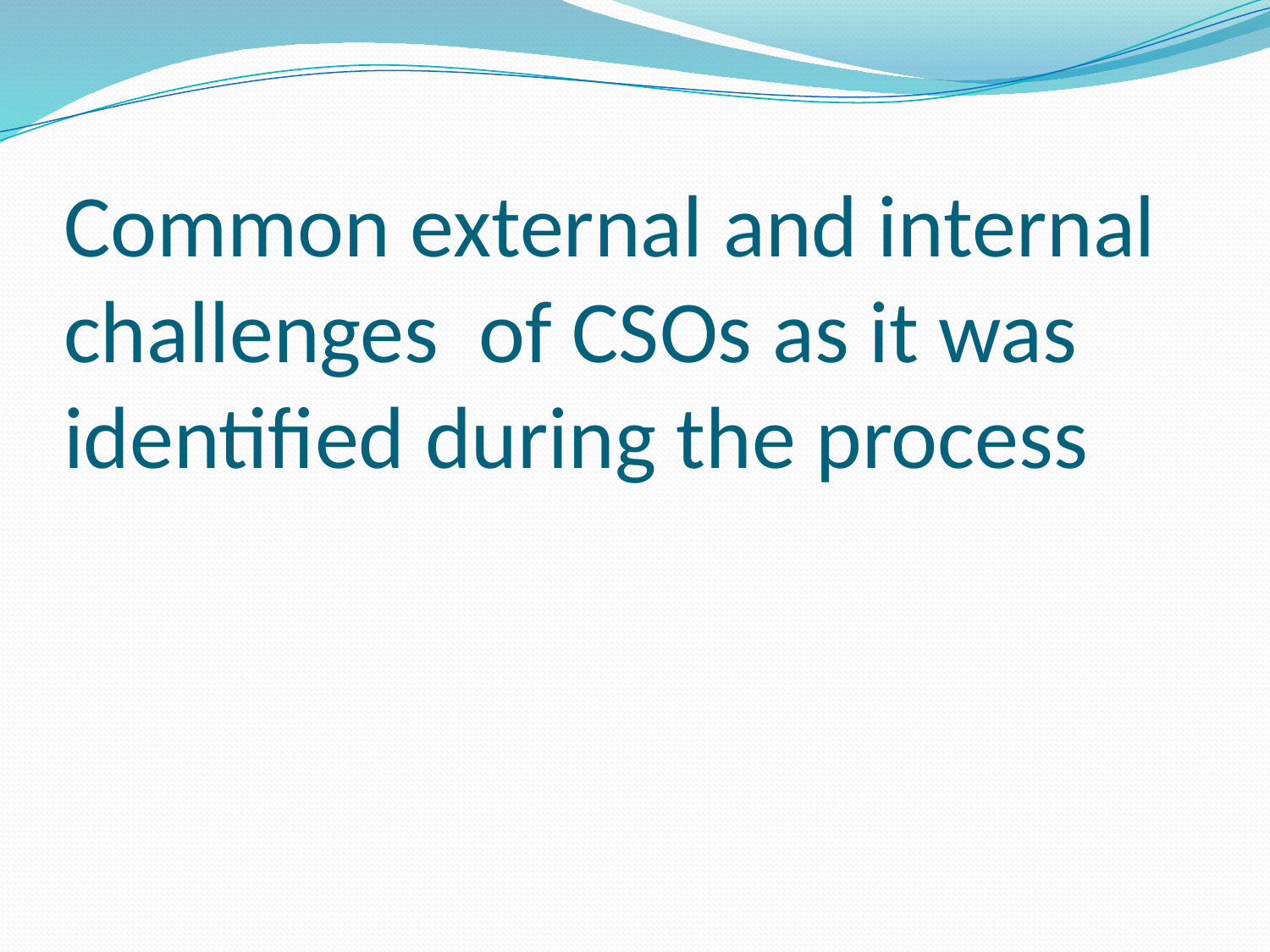

# Common external and internal challenges  of CSOs as it was identified during the process